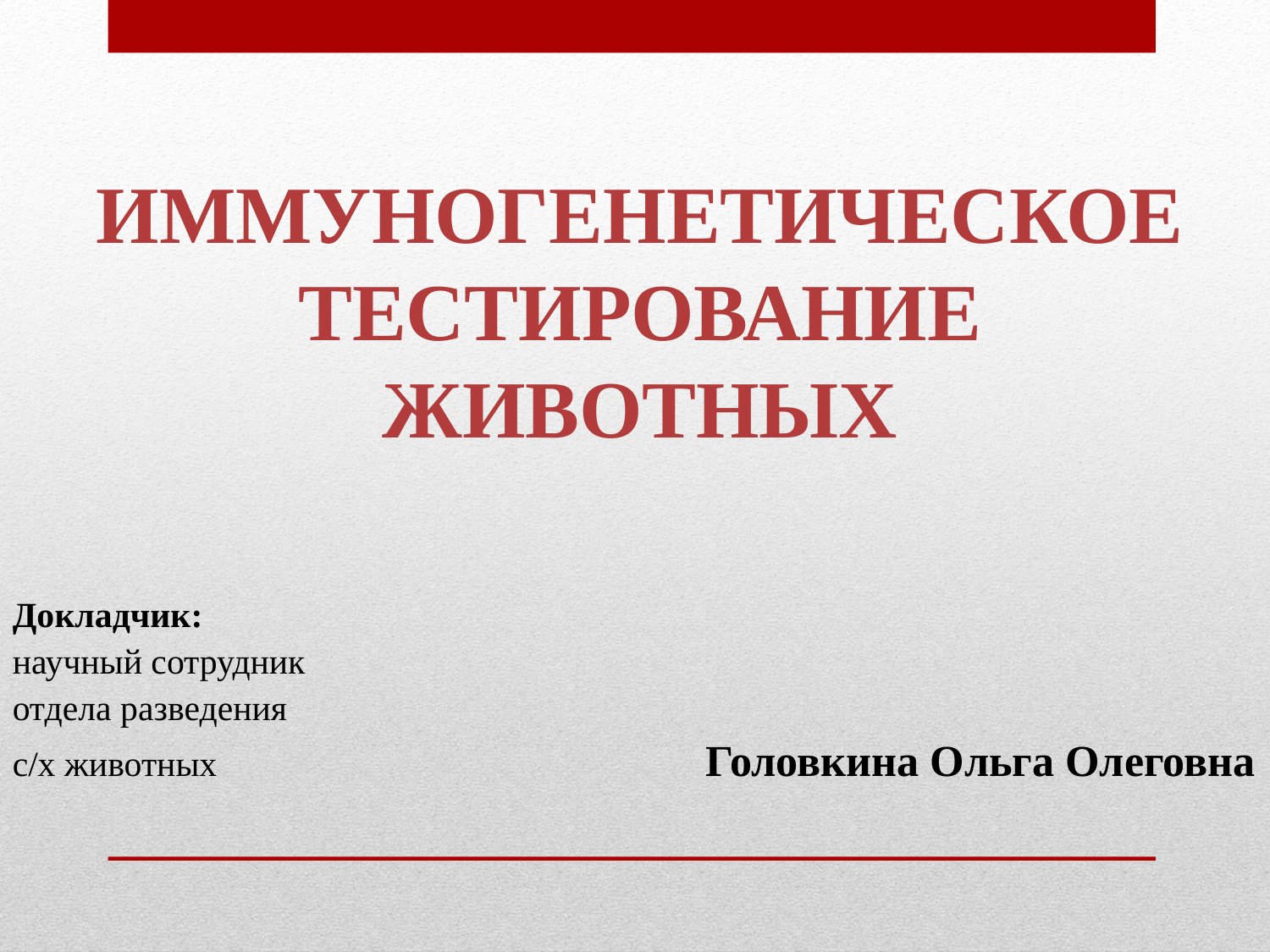

Иммуногенетическое тестирование животных
Докладчик:
научный сотрудник
отдела разведения
с/х животных                                                       Головкина Ольга Олеговна